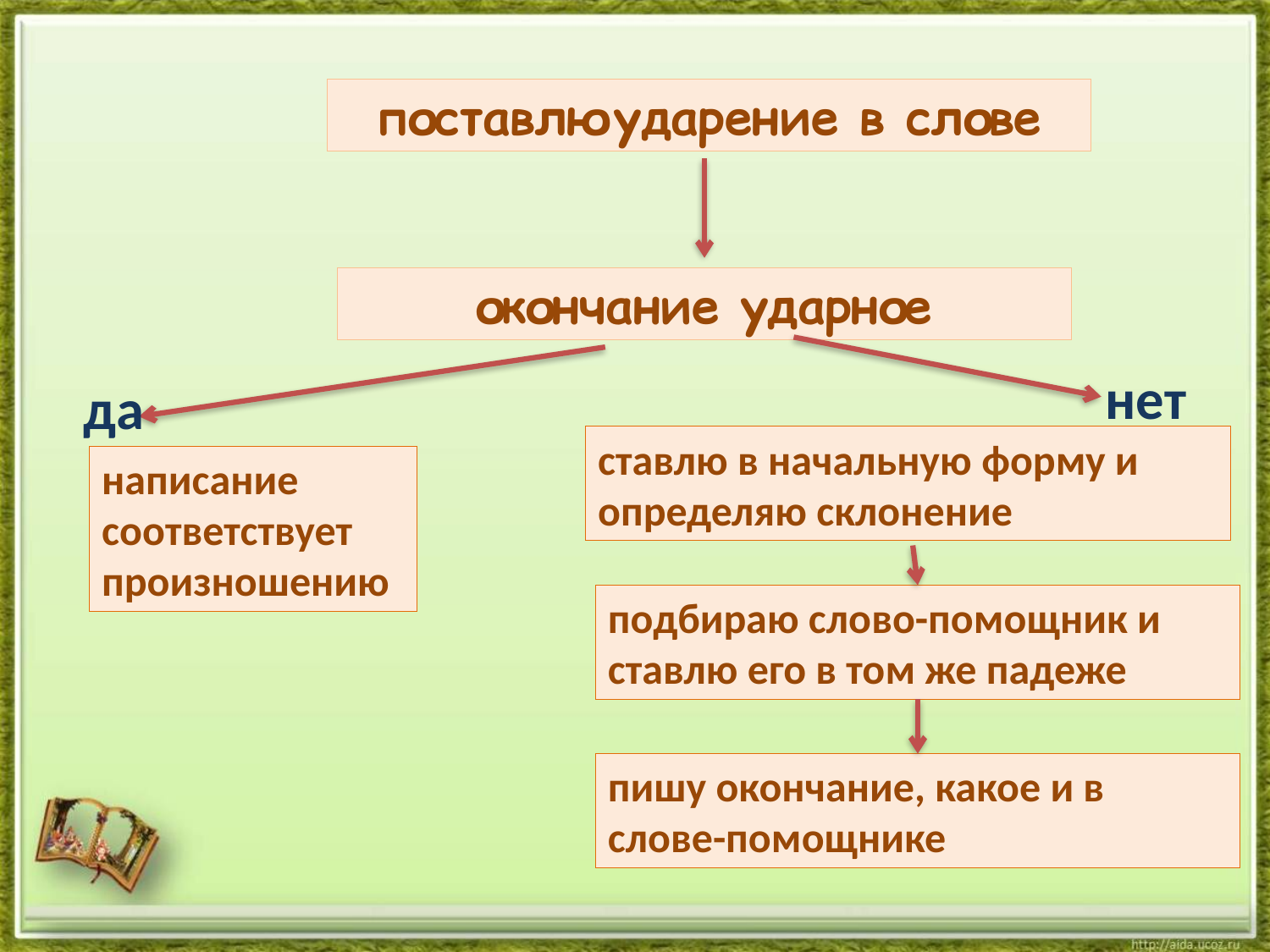

поставлю ударение в слове
окончание ударное
нет
да
ставлю в начальную форму и определяю склонение
написание соответствует произношению
подбираю слово-помощник и ставлю его в том же падеже
пишу окончание, какое и в слове-помощнике